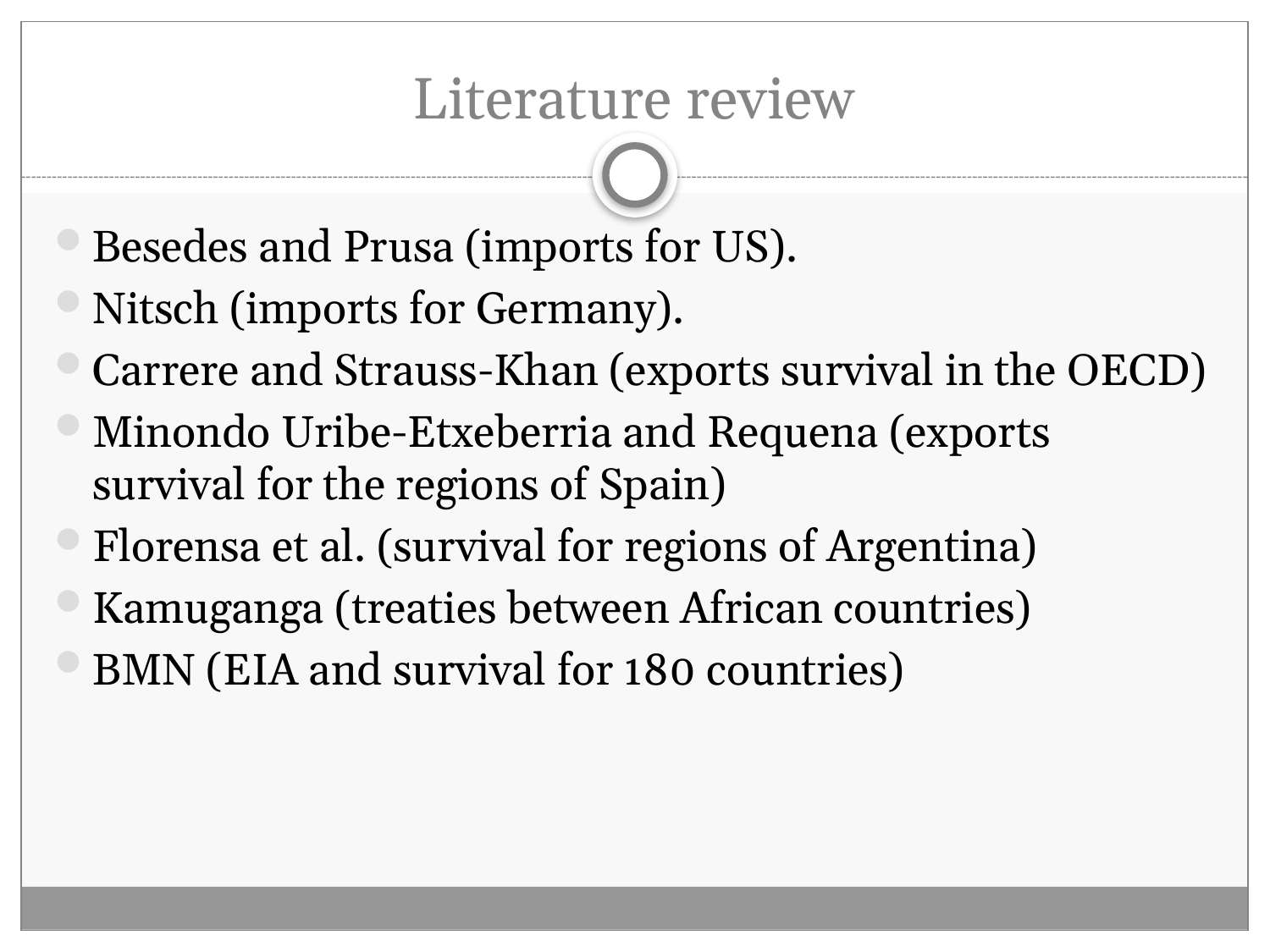

# Literature review
Besedes and Prusa (imports for US).
Nitsch (imports for Germany).
Carrere and Strauss-Khan (exports survival in the OECD)
Minondo Uribe-Etxeberria and Requena (exports survival for the regions of Spain)
Florensa et al. (survival for regions of Argentina)
Kamuganga (treaties between African countries)
BMN (EIA and survival for 180 countries)